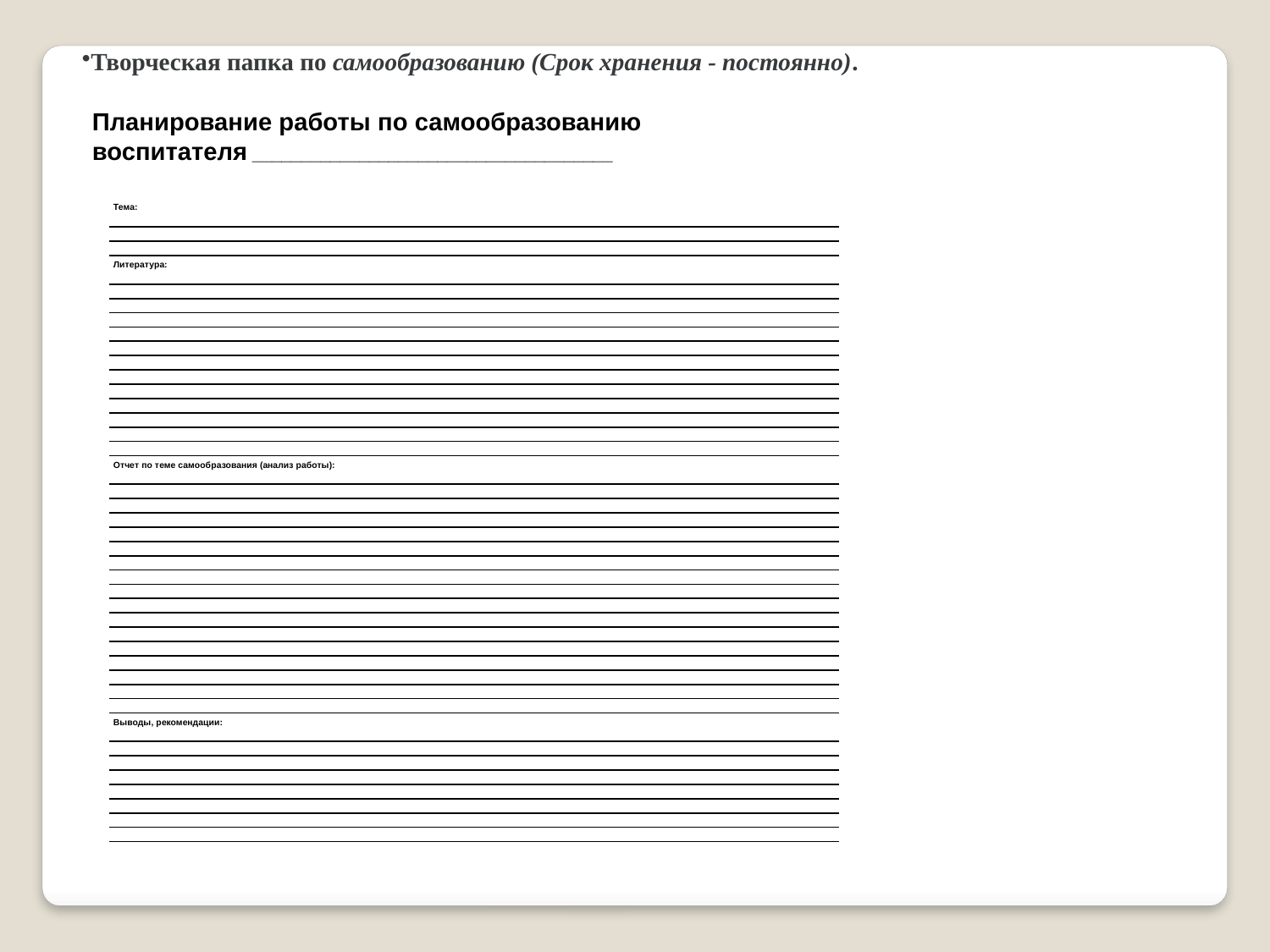

Творческая папка по самообразованию (Срок хранения - постоянно).
Планирование работы по самообразованию
воспитателя _____________________________________

| Тема: |
| --- |
|  |
|  |
|  |
| Литература: |
|  |
|  |
|  |
|  |
|  |
|  |
|  |
|  |
|  |
|  |
|  |
|  |
|  |
| Отчет по теме самообразования (анализ работы): |
|  |
|  |
|  |
|  |
|  |
|  |
|  |
|  |
|  |
|  |
|  |
|  |
|  |
|  |
|  |
|  |
|  |
| Выводы, рекомендации: |
|  |
|  |
|  |
|  |
|  |
|  |
|  |
|  |